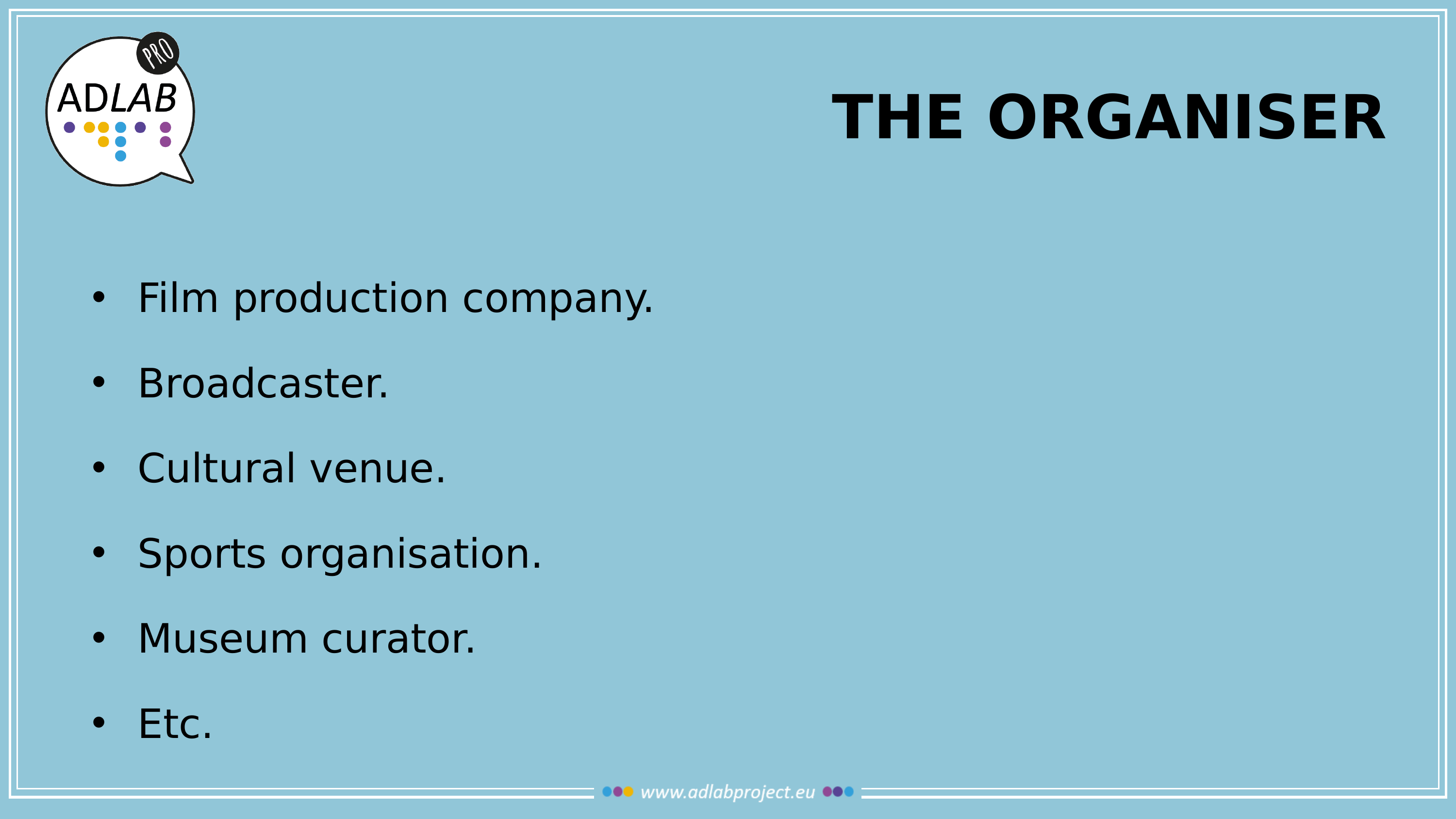

# THE ORGANISER
Film production company.
Broadcaster.
Cultural venue.
Sports organisation.
Museum curator.
Etc.
Preparation & feedback